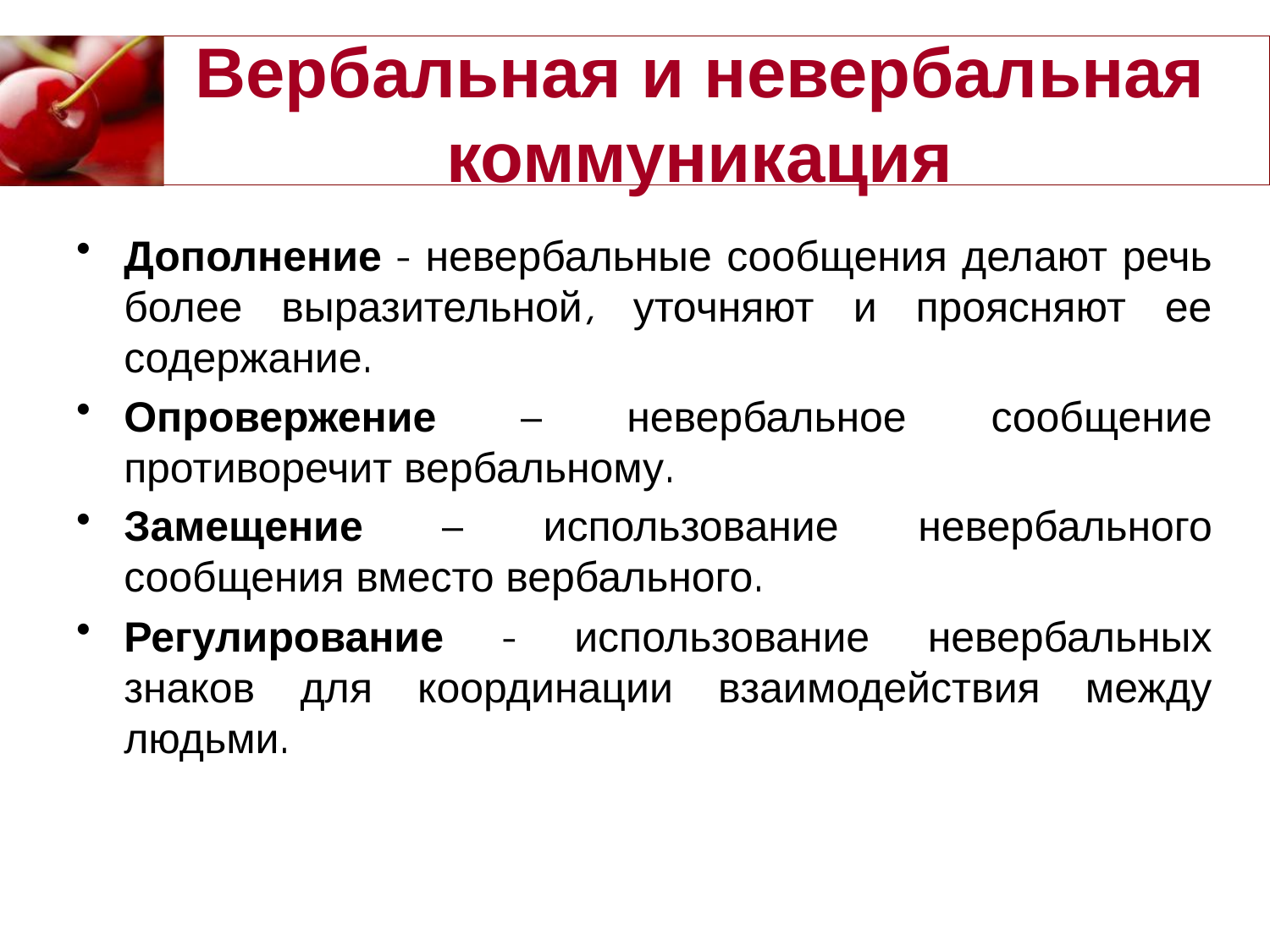

# Вербальная и невербальная коммуникация
Дополнение - невербальные сообщения делают речь более выразительной, уточняют и проясняют ее содержание.
Опровержение – невербальное сообщение противоречит вербальному.
Замещение – использование невербального сообщения вместо вербального.
Регулирование - использование невербальных знаков для координации взаимодействия между людьми.